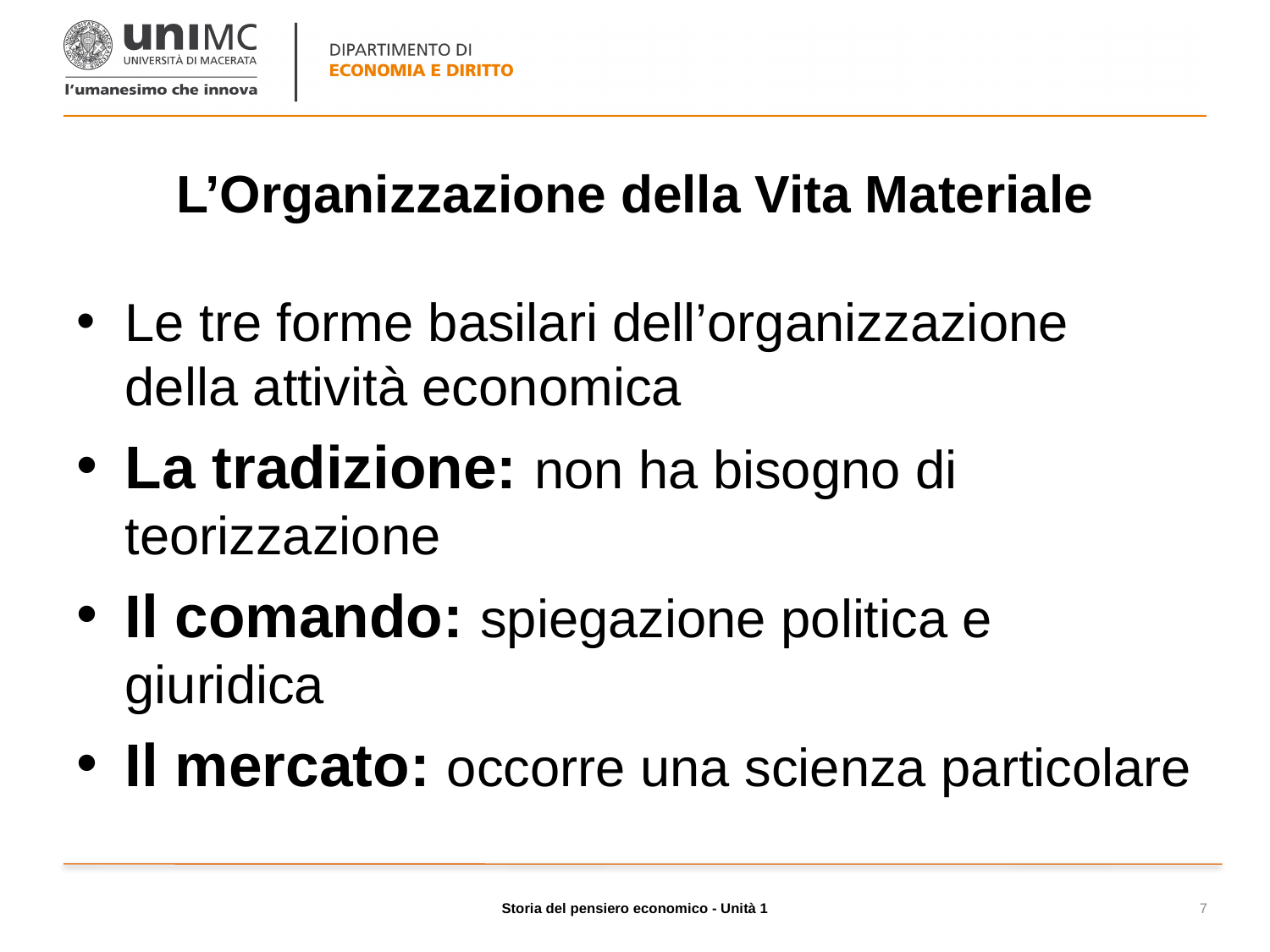

# L’Organizzazione della Vita Materiale
Le tre forme basilari dell’organizzazione della attività economica
La tradizione: non ha bisogno di teorizzazione
Il comando: spiegazione politica e giuridica
Il mercato: occorre una scienza particolare
Storia del pensiero economico - Unità 1
7